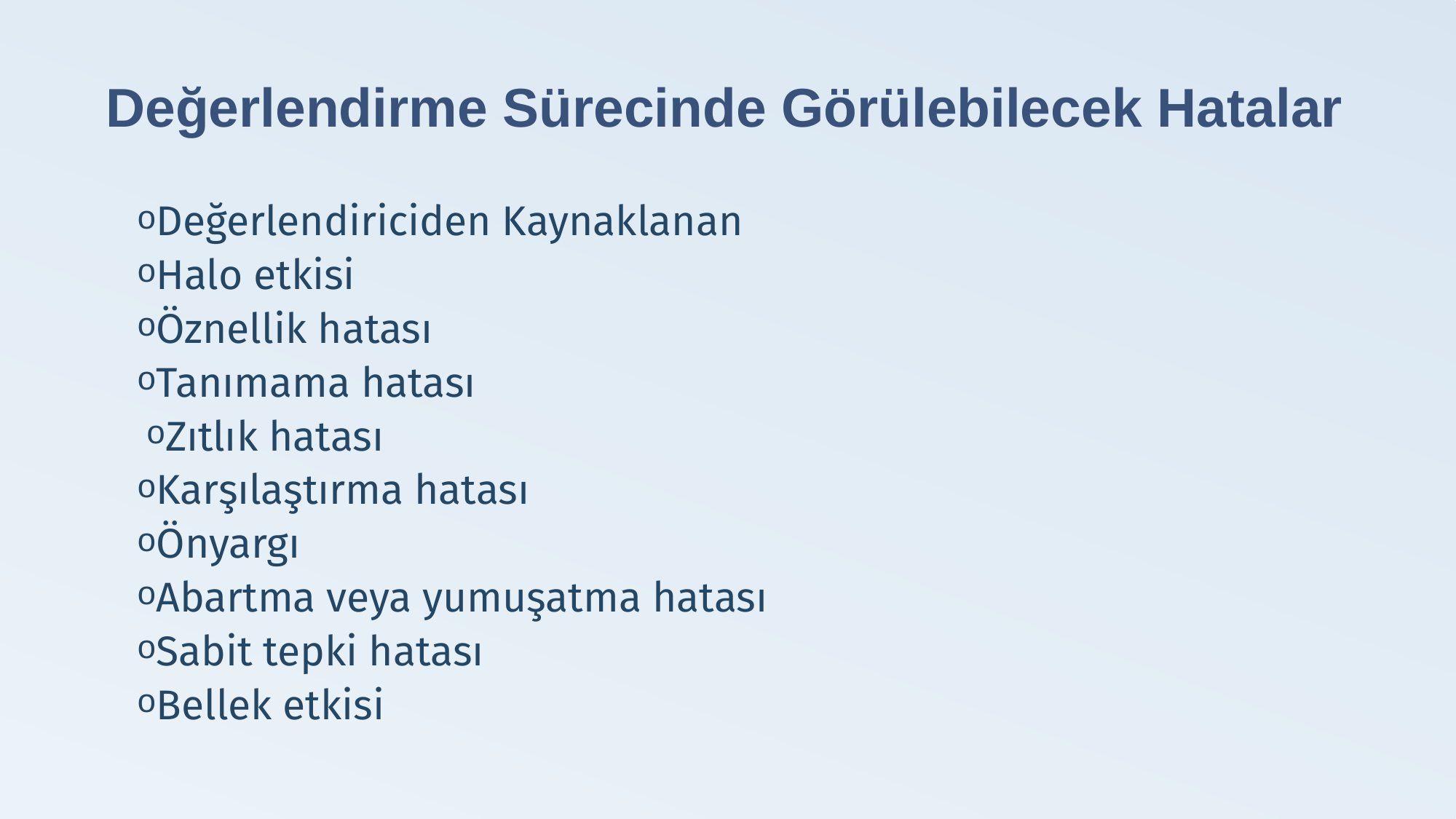

# Değerlendirme Sürecinde Görülebilecek Hatalar
Değerlendiriciden Kaynaklanan
Halo etkisi
Öznellik hatası
Tanımama hatası
Zıtlık hatası
Karşılaştırma hatası
Önyargı
Abartma veya yumuşatma hatası
Sabit tepki hatası
Bellek etkisi